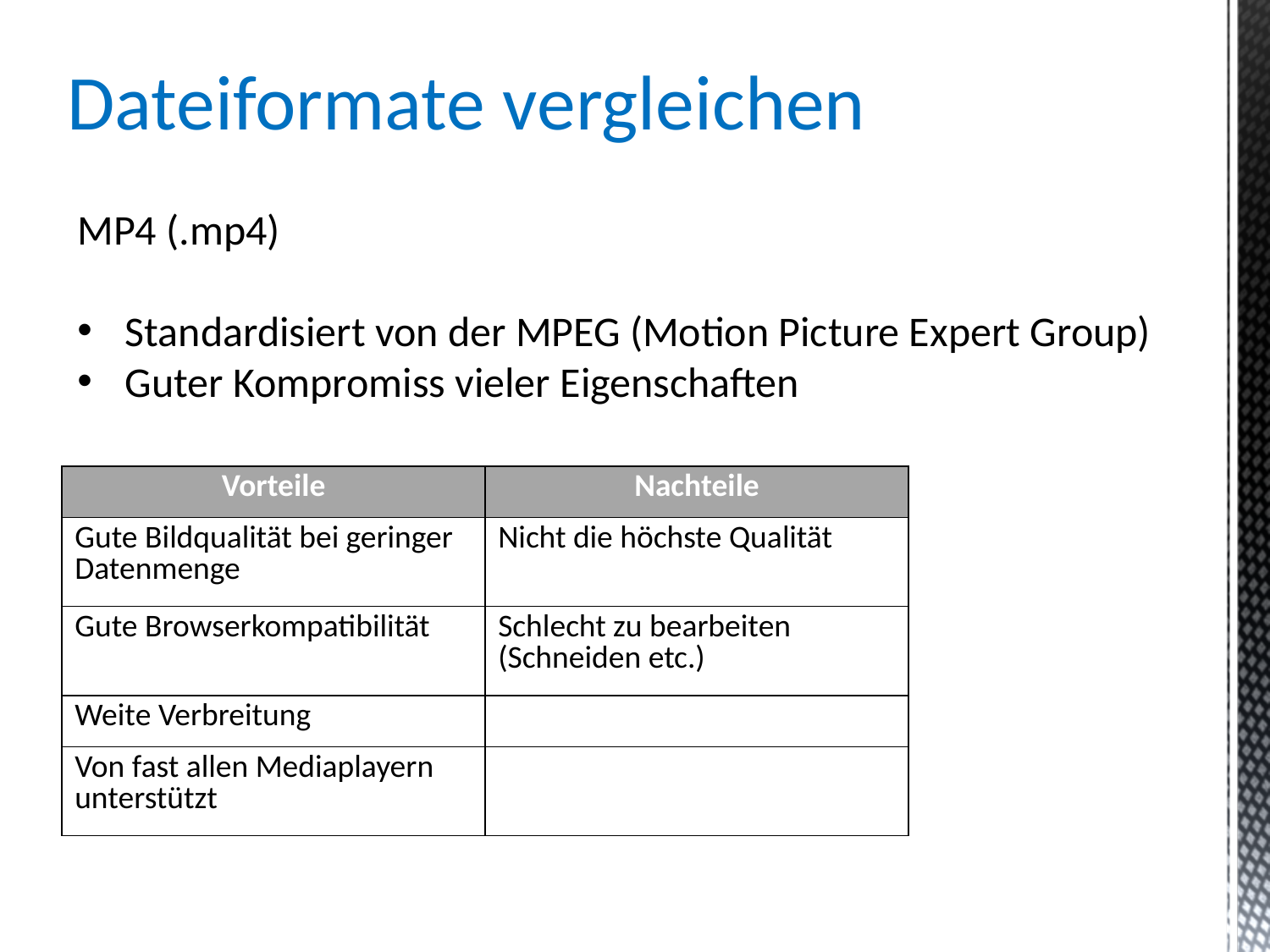

Dateiformate vergleichen
MP4 (.mp4)

Standardisiert von der MPEG (Motion Picture Expert Group)
Guter Kompromiss vieler Eigenschaften
| Vorteile | Nachteile |
| --- | --- |
| Gute Bildqualität bei geringer Datenmenge | Nicht die höchste Qualität |
| Gute Browserkompatibilität | Schlecht zu bearbeiten (Schneiden etc.) |
| Weite Verbreitung |  |
| Von fast allen Mediaplayern unterstützt |  |